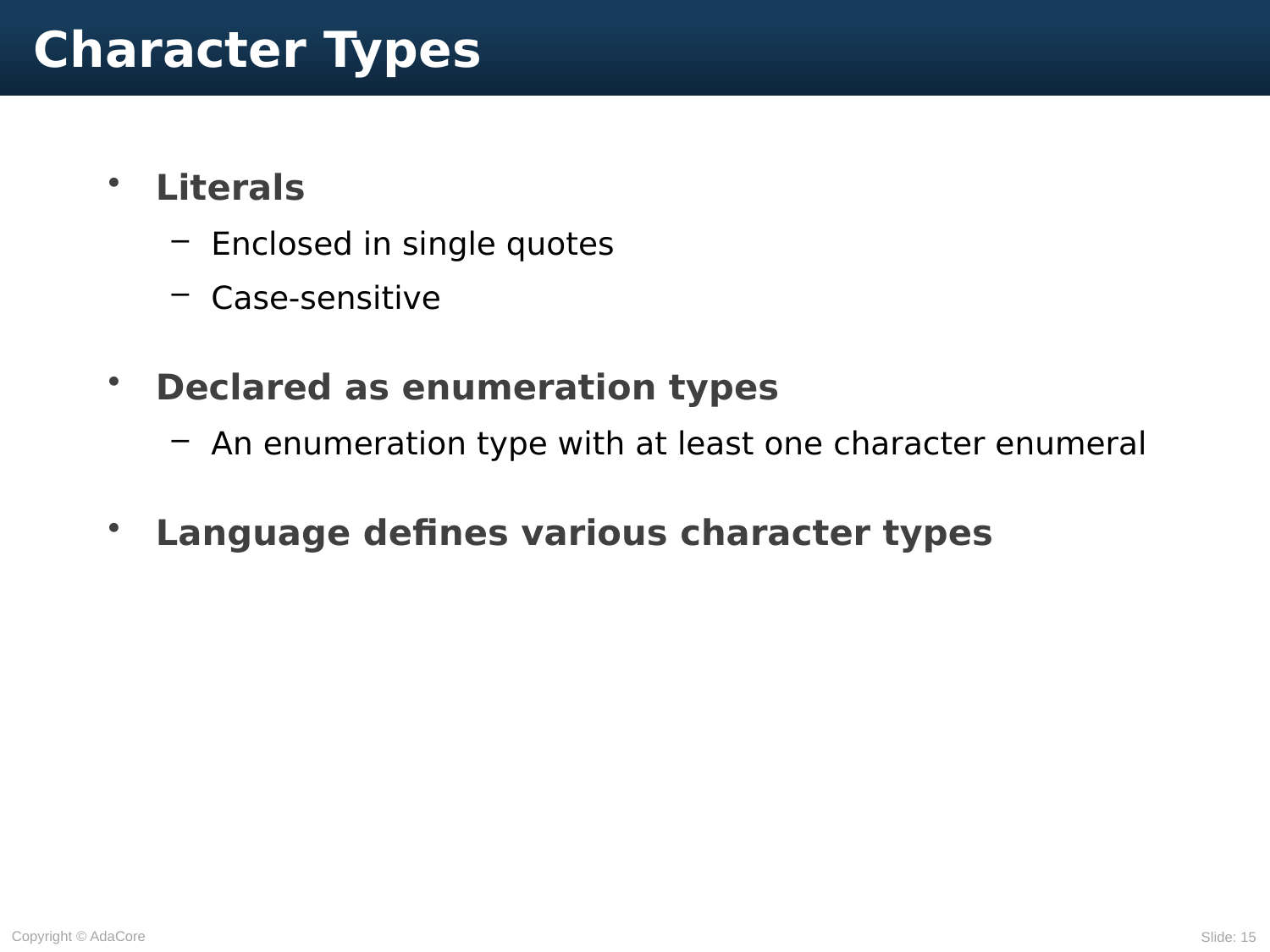

# Character Types
Literals
Enclosed in single quotes
Case-sensitive
Declared as enumeration types
An enumeration type with at least one character enumeral
Language defines various character types